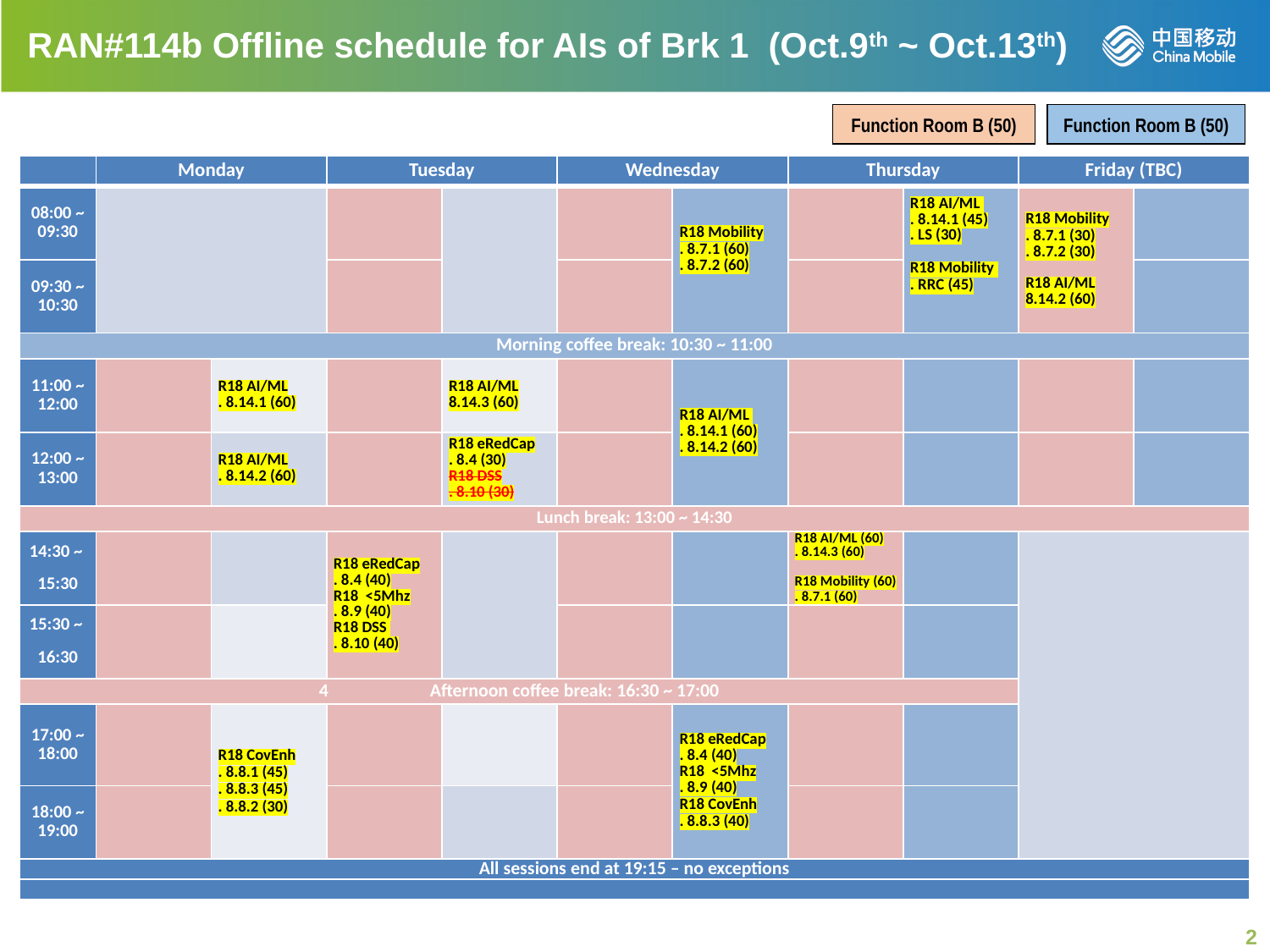

RAN#114b Offline schedule for AIs of Brk 1  (Oct.9th ~ Oct.13th)
Function Room B (50)
Function Room B (50)
|  | Monday |  | Tuesday |  | Wednesday |  | Thursday |  | Friday (TBC) |  |
| --- | --- | --- | --- | --- | --- | --- | --- | --- | --- | --- |
| 08:00 ~ 09:30 |  |  |  |  |  | R18 Mobility . 8.7.1 (60) . 8.7.2 (60) |  | R18 AI/ML . 8.14.1 (45) . LS (30) R18 Mobility . RRC (45) | R18 Mobility . 8.7.1 (30) . 8.7.2 (30) R18 AI/ML 8.14.2 (60) |  |
| 09:30 ~ 10:30 |  |  |  |  |  |  |  | R18 AI/ML (120 min) . 9.2.3 (60 min) . 9.2.4 (60 min) | . 9.2.2 (50 min) . 9.2.3 (50 min |  |
| Morning coffee break: 10:30 ~ 11:00 |  |  |  |  |  |  |  |  |  |  |
| 11:00 ~ 12:00 |  | R18 AI/ML . 8.14.1 (60) |  | R18 AI/ML 8.14.3 (60) |  | R18 AI/ML . 8.14.1 (60) . 8.14.2 (60) |  |  |  |  |
| 12:00 ~ 13:00 |  | R18 AI/ML . 8.14.2 (60) |  | R18 eRedCap . 8.4 (30) R18 DSS . 8.10 (30) |  | R18 AI/ML (60 min) . 9.2.2 (60 min) |  |  |  |  |
| Lunch break: 13:00 ~ 14:30 |  |  |  |  |  |  |  |  |  |  |
| 14:30 ~ 15:30 |  |  | R18 eRedCap . 8.4 (40) R18 <5Mhz . 8.9 (40) R18 DSS . 8.10 (40) |  |  |  | R18 AI/ML (60) . 8.14.3 (60) R18 Mobility (60) . 8.7.1 (60) |  |  |  |
| 15:30 ~ 16:30 |  |  |  | . 9.14.3 (30 min) |  |  |  |  |  |  |
| 4 Afternoon coffee break: 16:30 ~ 17:00 |  |  |  |  |  |  |  |  |  |  |
| 17:00 ~ 18:00 |  | R18 CovEnh . 8.8.1 (45) . 8.8.3 (45) . 8.8.2 (30) |  |  |  | R18 eRedCap . 8.4 (40) R18 <5Mhz . 8.9 (40) R18 CovEnh . 8.8.3 (40) |  |  |  |  |
| 18:00 ~ 19:00 |  |  |  |  |  |  |  |  |  |  |
| All sessions end at 19:15 – no exceptions |  |  |  |  |  |  |  |  |  |  |
|  |  |  |  |  |  |  |  |  |  |  |